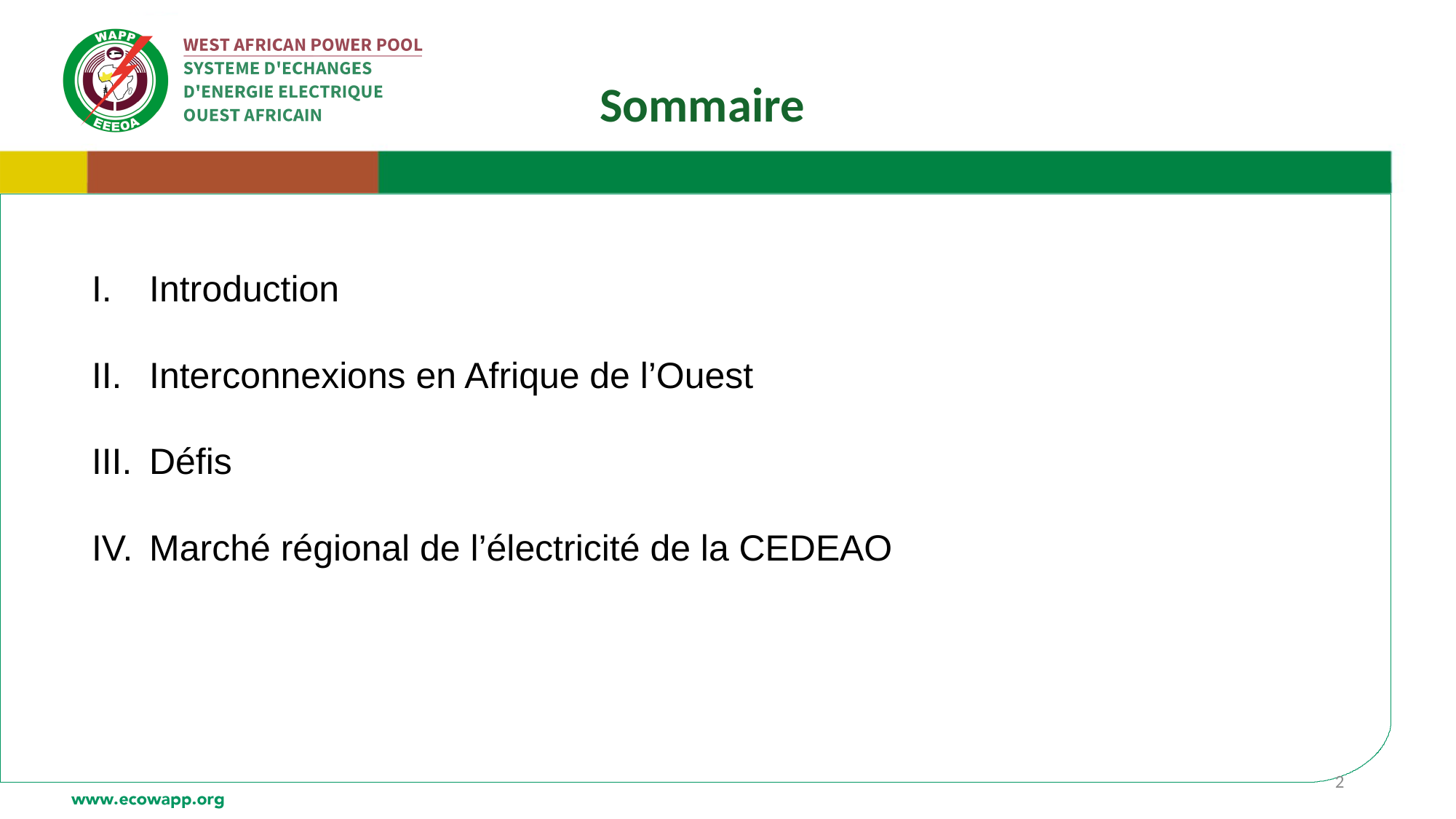

Sommaire
Introduction
Interconnexions en Afrique de l’Ouest
Défis
Marché régional de l’électricité de la CEDEAO
2